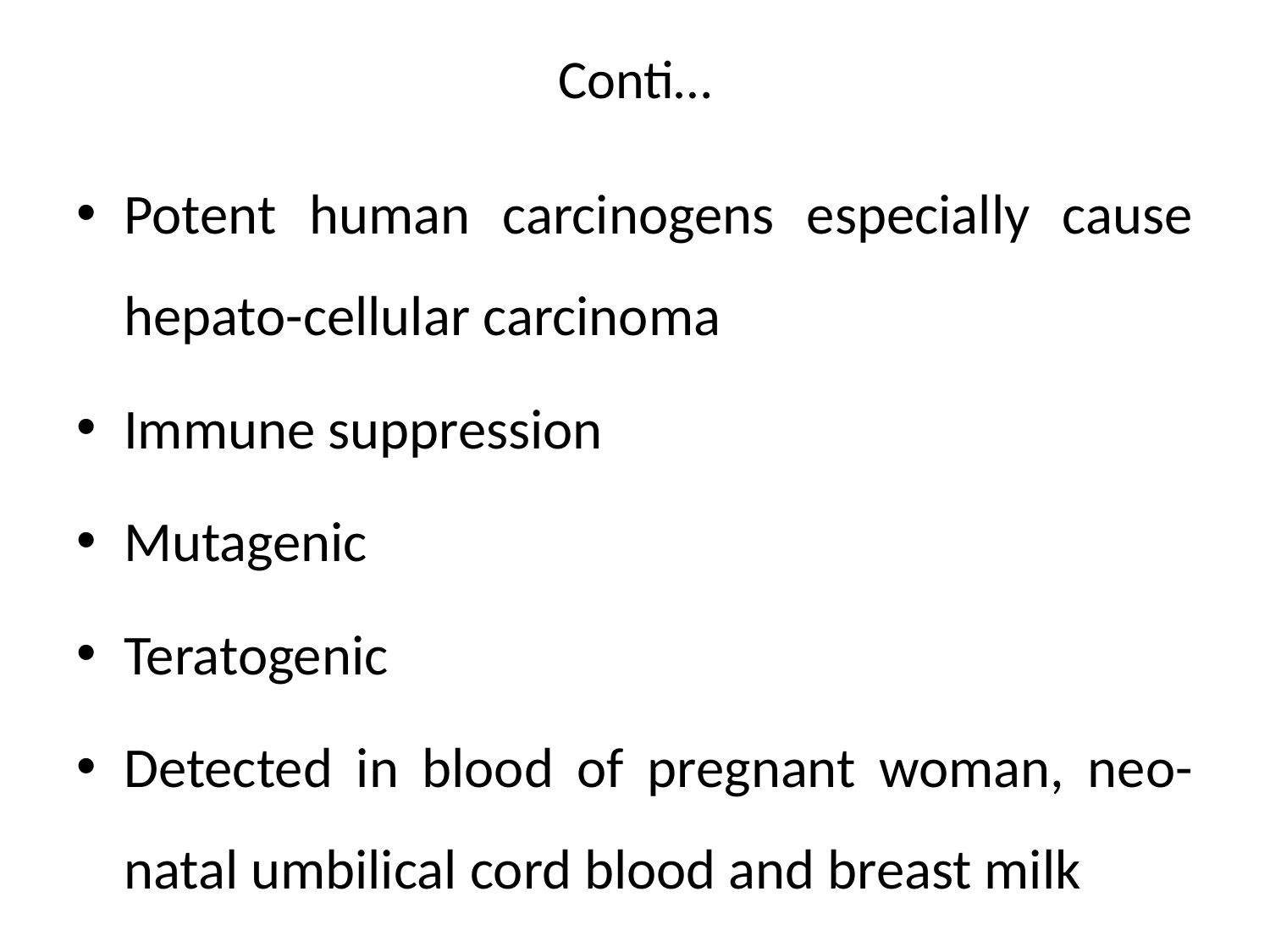

# Conti…
Potent human carcinogens especially cause hepato-cellular carcinoma
Immune suppression
Mutagenic
Teratogenic
Detected in blood of pregnant woman, neo-natal umbilical cord blood and breast milk